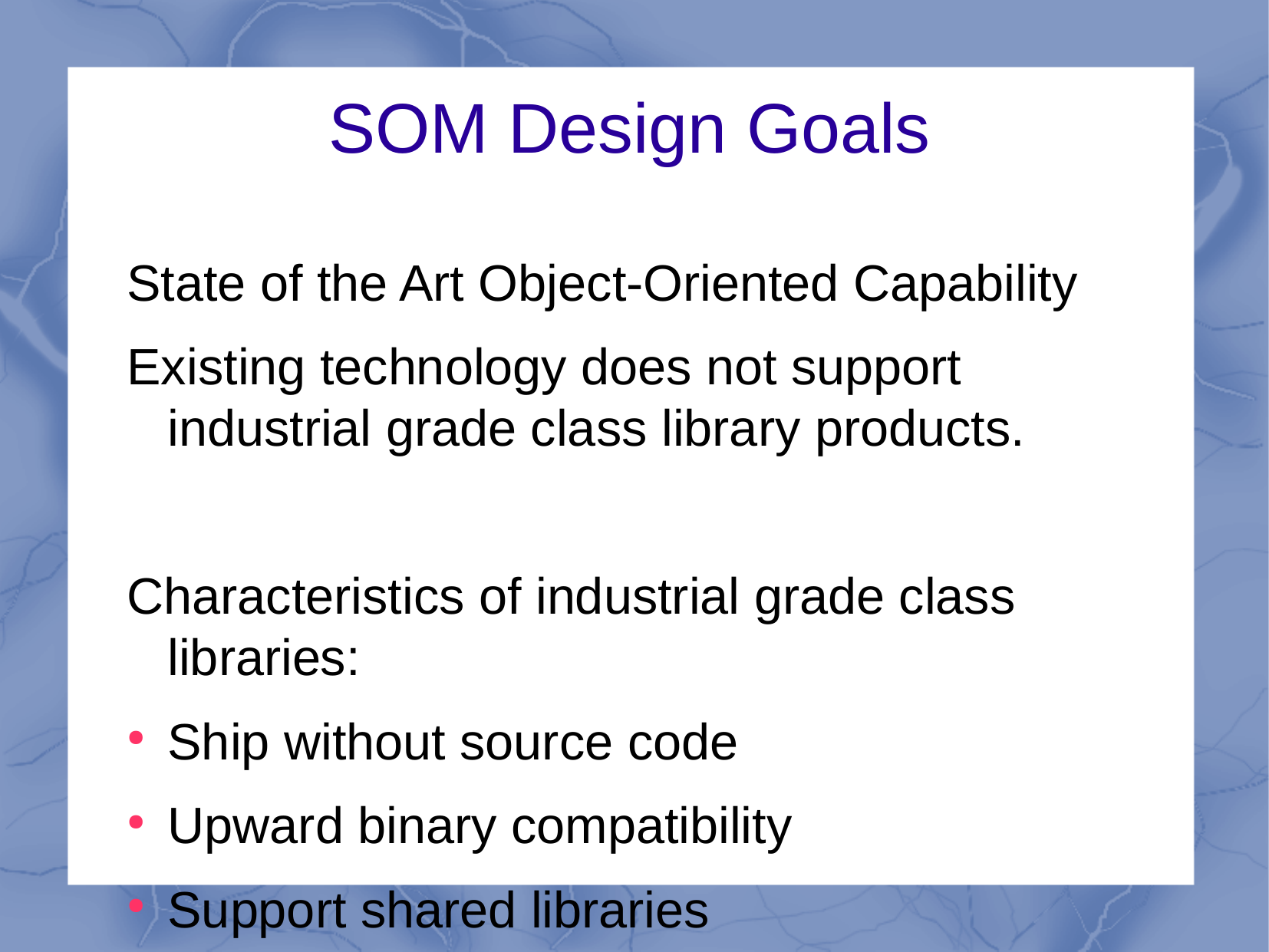

State of the Art Object-Oriented Capability
Existing technology does not support industrial grade class library products.

Characteristics of industrial grade class libraries:
Ship without source code
Upward binary compatibility
Support shared libraries
SOM Design Goals